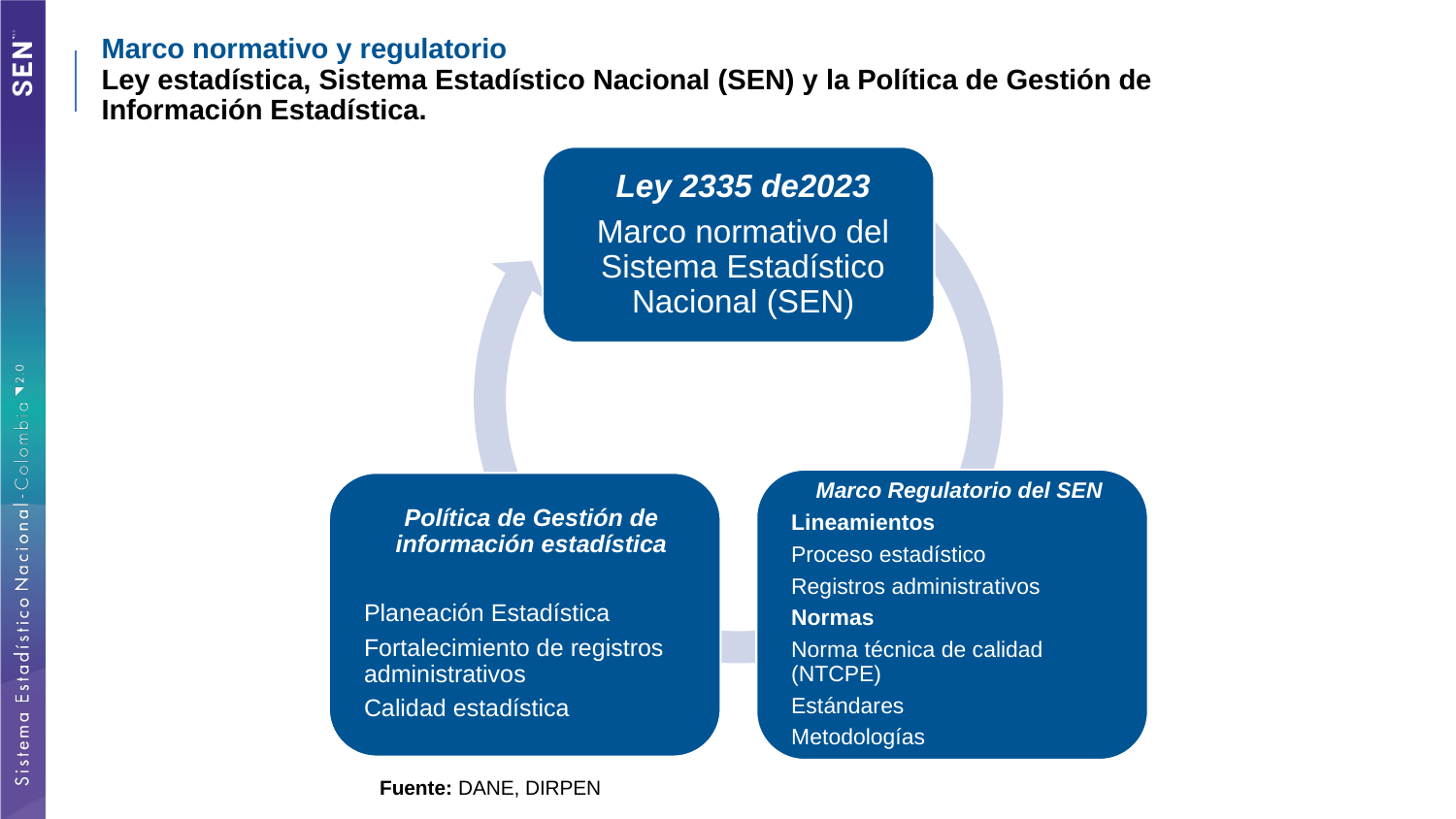

Marco normativo y regulatorio
Ley estadística, Sistema Estadístico Nacional (SEN) y la Política de Gestión de Información Estadística.
Ley 2335 de2023
Marco normativo del Sistema Estadístico Nacional (SEN)
Marco Regulatorio del SEN
Lineamientos
Proceso estadístico
Registros administrativos
Normas
Norma técnica de calidad (NTCPE)
Estándares
Metodologías

Política de Gestión de información estadística

Planeación Estadística
Fortalecimiento de registros administrativos
Calidad estadística

Fuente: DANE, DIRPEN